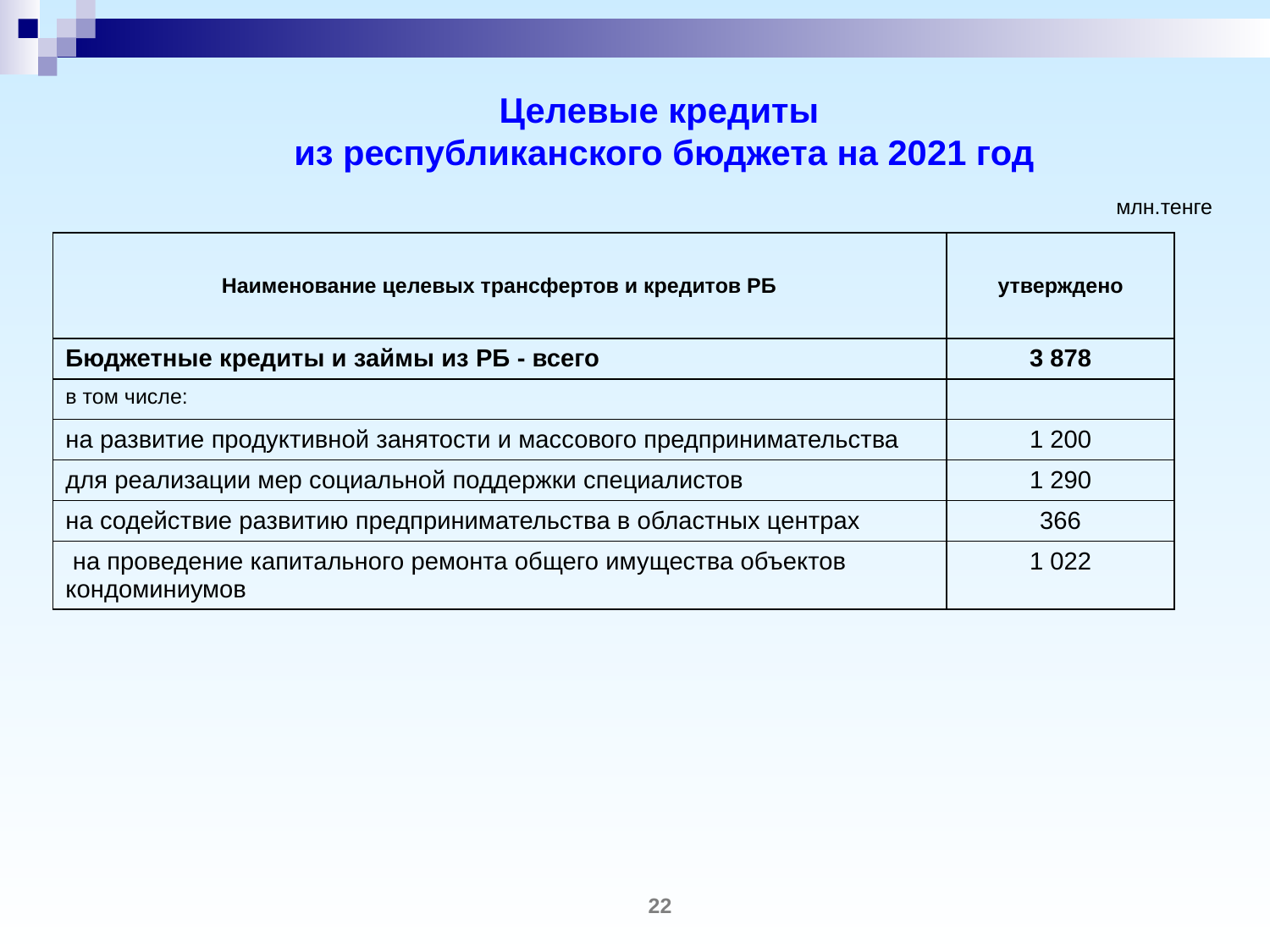

Целевые кредиты
из республиканского бюджета на 2021 год
млн.тенге
| Наименование целевых трансфертов и кредитов РБ | утверждено |
| --- | --- |
| Бюджетные кредиты и займы из РБ - всего | 3 878 |
| в том числе: |  |
| на развитие продуктивной занятости и массового предпринимательства | 1 200 |
| для реализации мер социальной поддержки специалистов | 1 290 |
| на содействие развитию предпринимательства в областных центрах | 366 |
| на проведение капитального ремонта общего имущества объектов кондоминиумов | 1 022 |
22